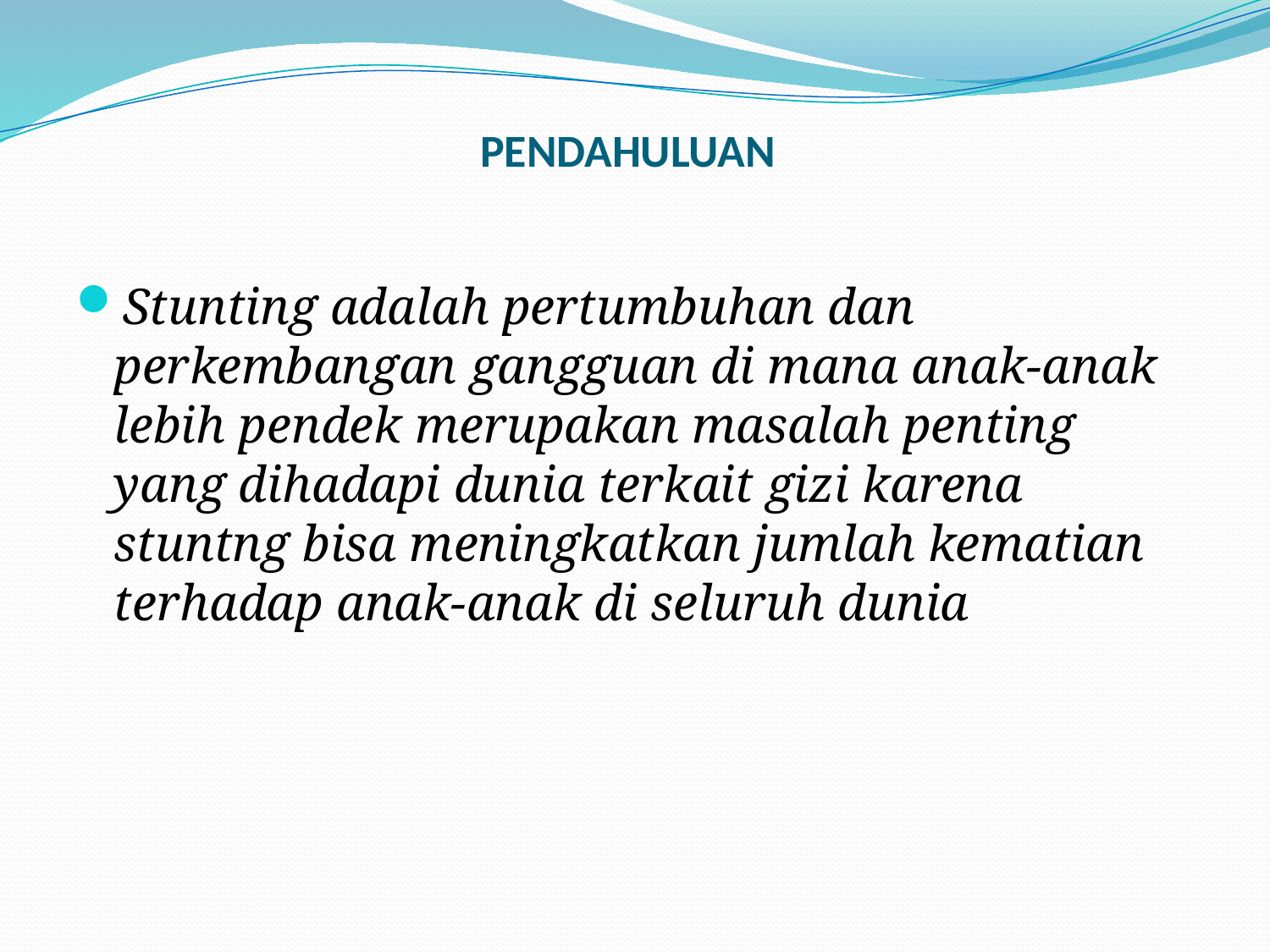

# PENDAHULUAN
Stunting adalah pertumbuhan dan perkembangan gangguan di mana anak-anak lebih pendek merupakan masalah penting yang dihadapi dunia terkait gizi karena stuntng bisa meningkatkan jumlah kematian terhadap anak-anak di seluruh dunia